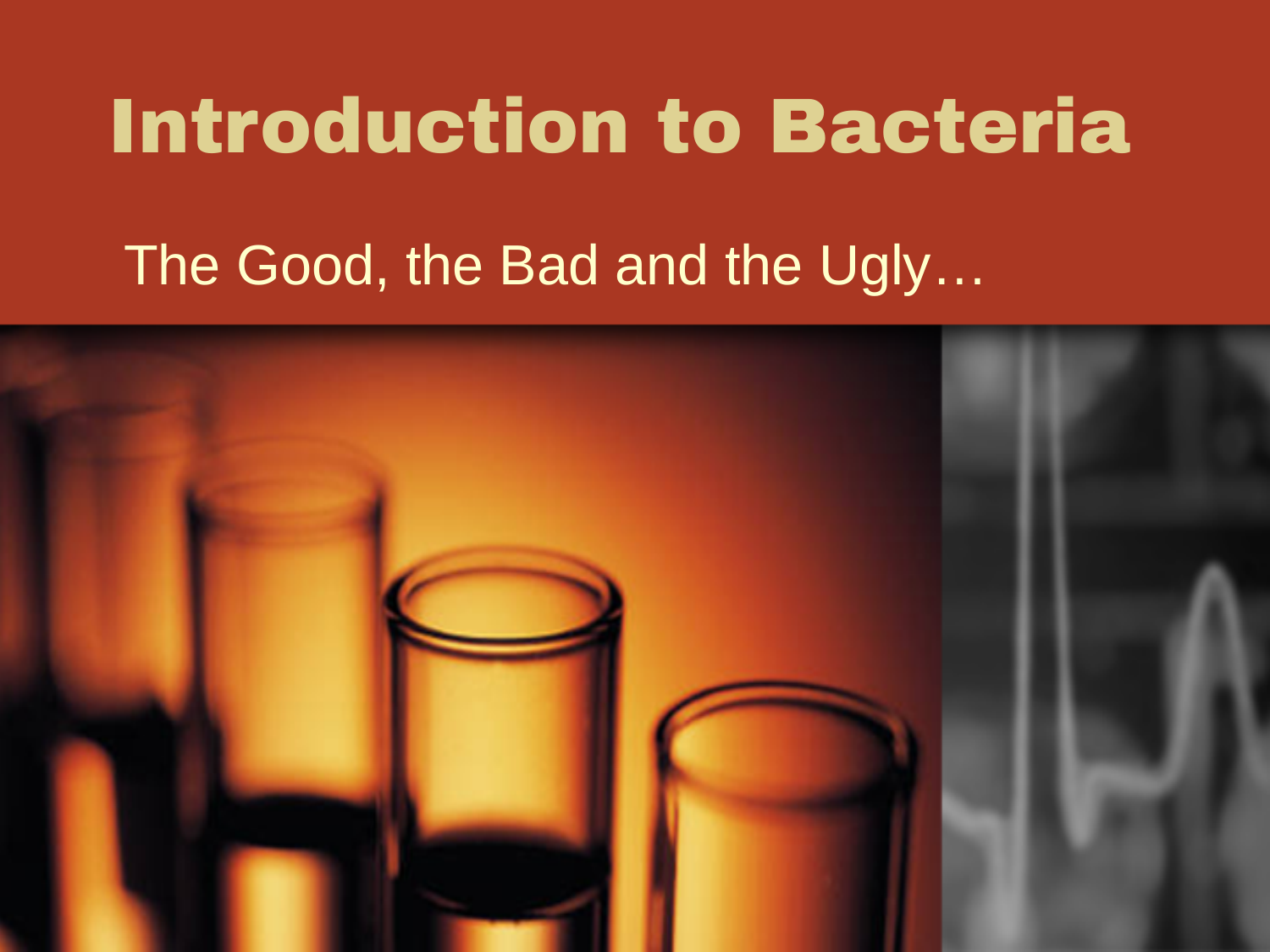

# Introduction to Bacteria
 The Good, the Bad and the Ugly…